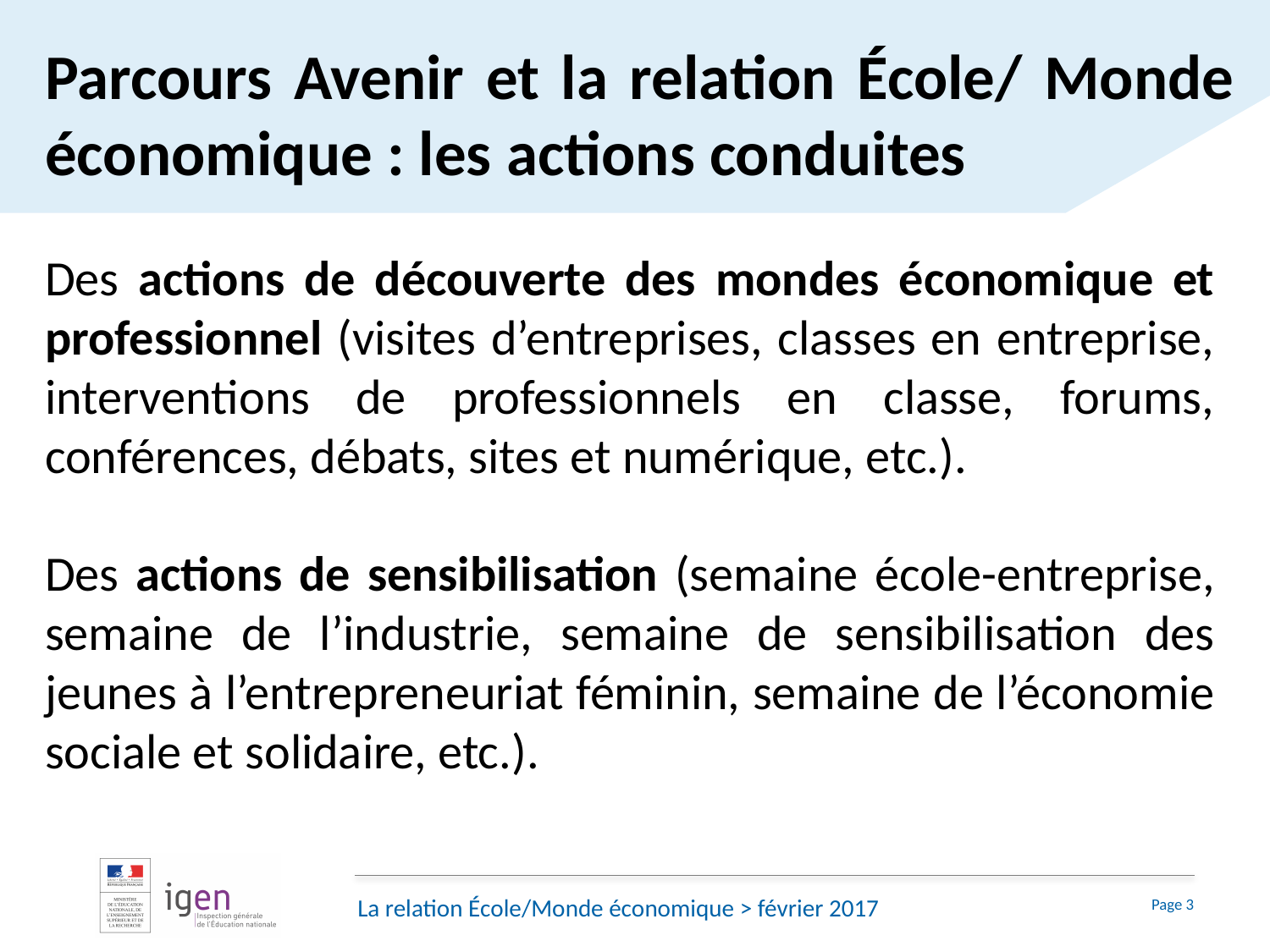

# Parcours Avenir et la relation École/ Monde économique : les actions conduites
Des actions de découverte des mondes économique et professionnel (visites d’entreprises, classes en entreprise, interventions de professionnels en classe, forums, conférences, débats, sites et numérique, etc.).

Des actions de sensibilisation (semaine école-entreprise, semaine de l’industrie, semaine de sensibilisation des jeunes à l’entrepreneuriat féminin, semaine de l’économie sociale et solidaire, etc.).